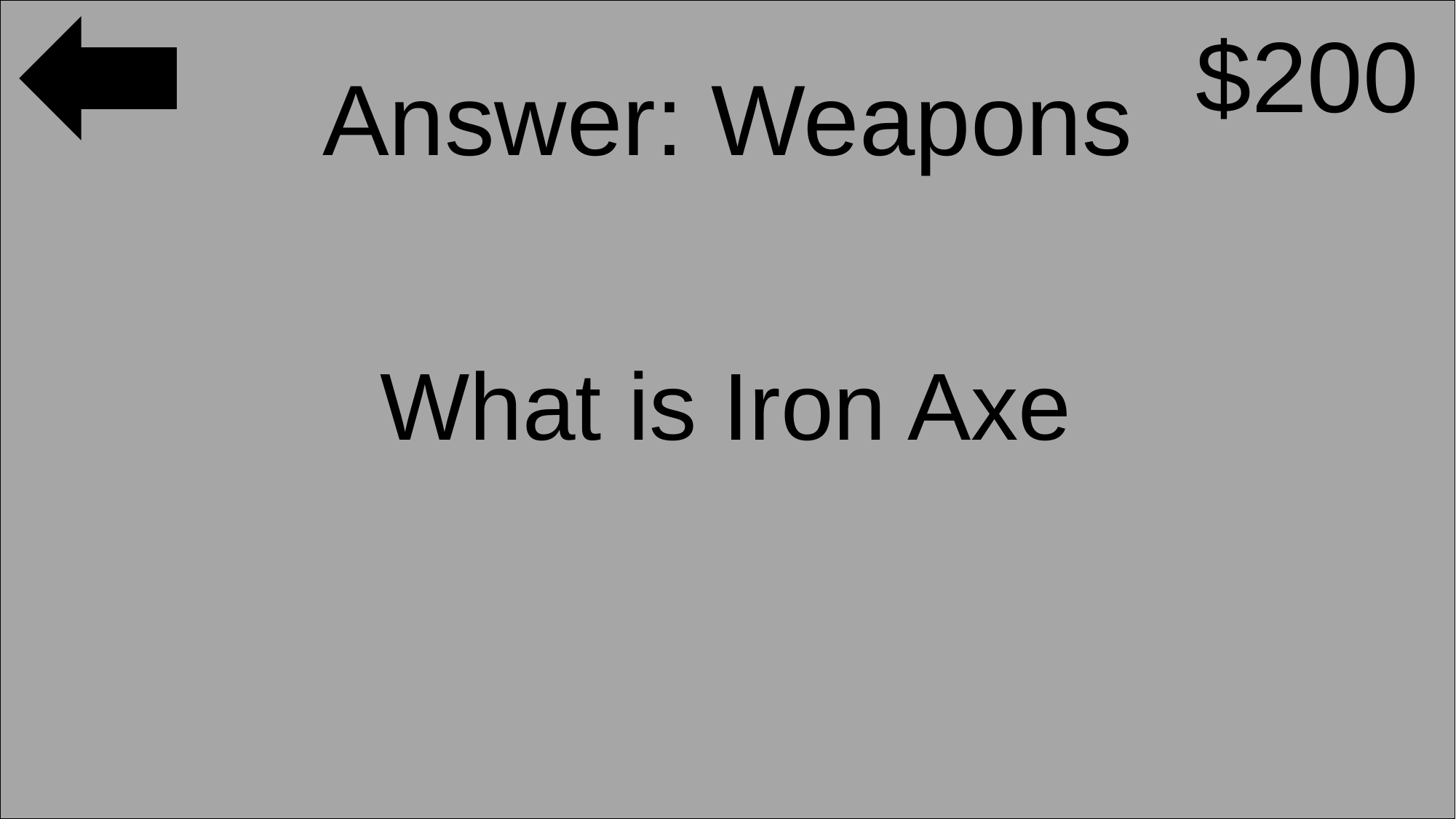

$200

#
Answer: Weapons

What is Iron Axe